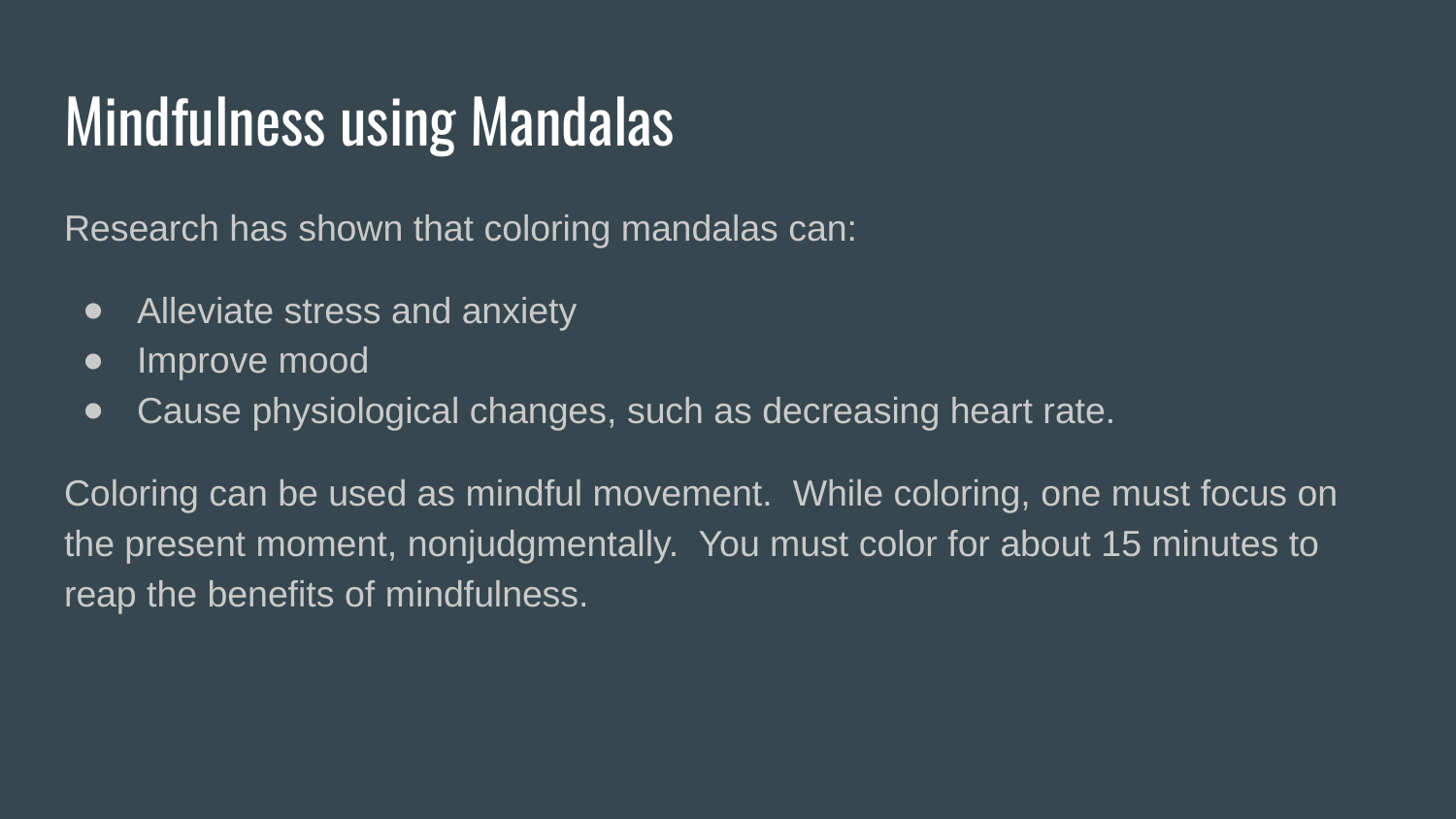

# Mindfulness using Mandalas
Research has shown that coloring mandalas can:
Alleviate stress and anxiety
Improve mood
Cause physiological changes, such as decreasing heart rate.
Coloring can be used as mindful movement.  While coloring, one must focus on the present moment, nonjudgmentally.  You must color for about 15 minutes to reap the benefits of mindfulness.